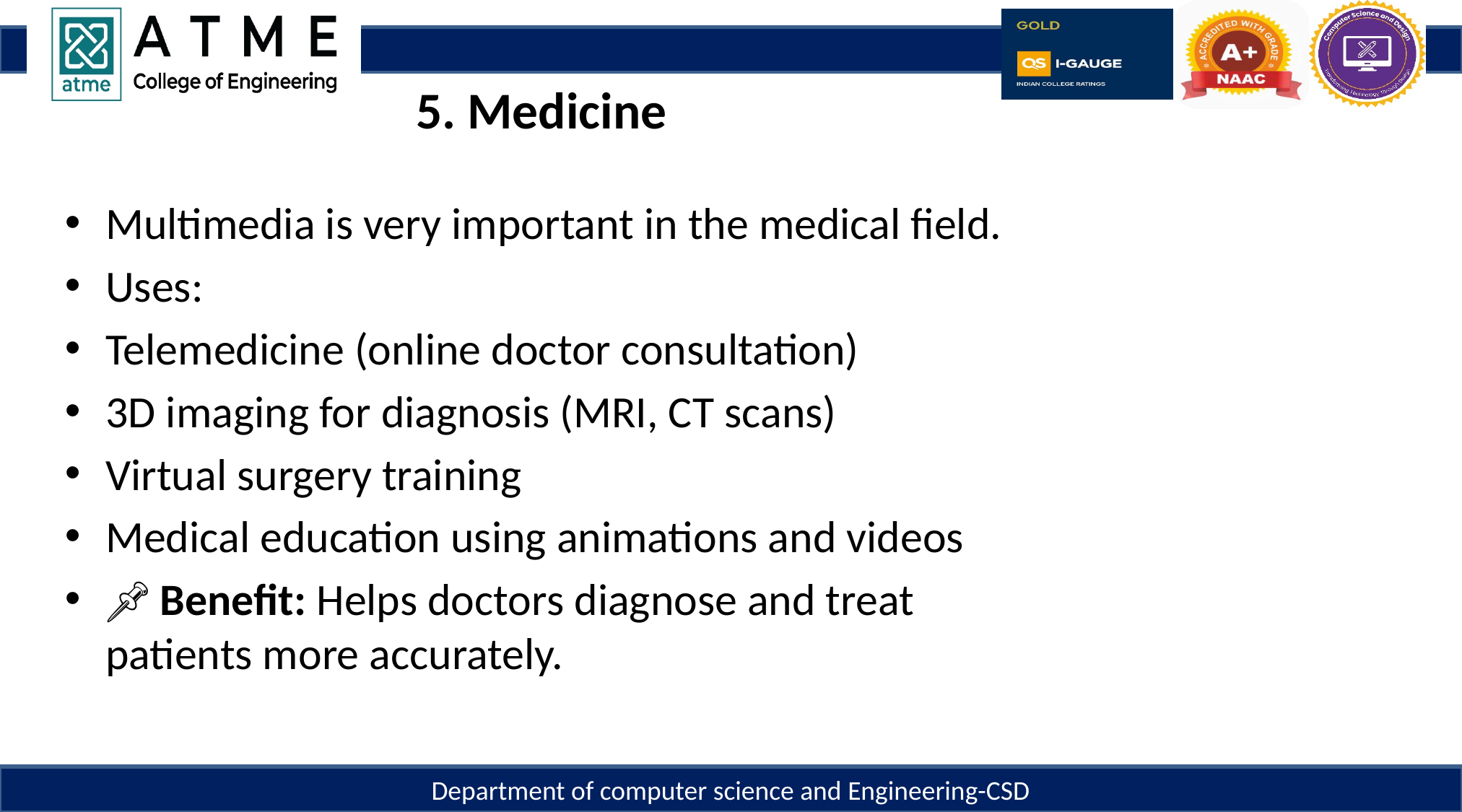

5. Medicine
Multimedia is very important in the medical field.
Uses:
Telemedicine (online doctor consultation)
3D imaging for diagnosis (MRI, CT scans)
Virtual surgery training
Medical education using animations and videos
📌 Benefit: Helps doctors diagnose and treat patients more accurately.

Department of computer science and Engineering-CSD